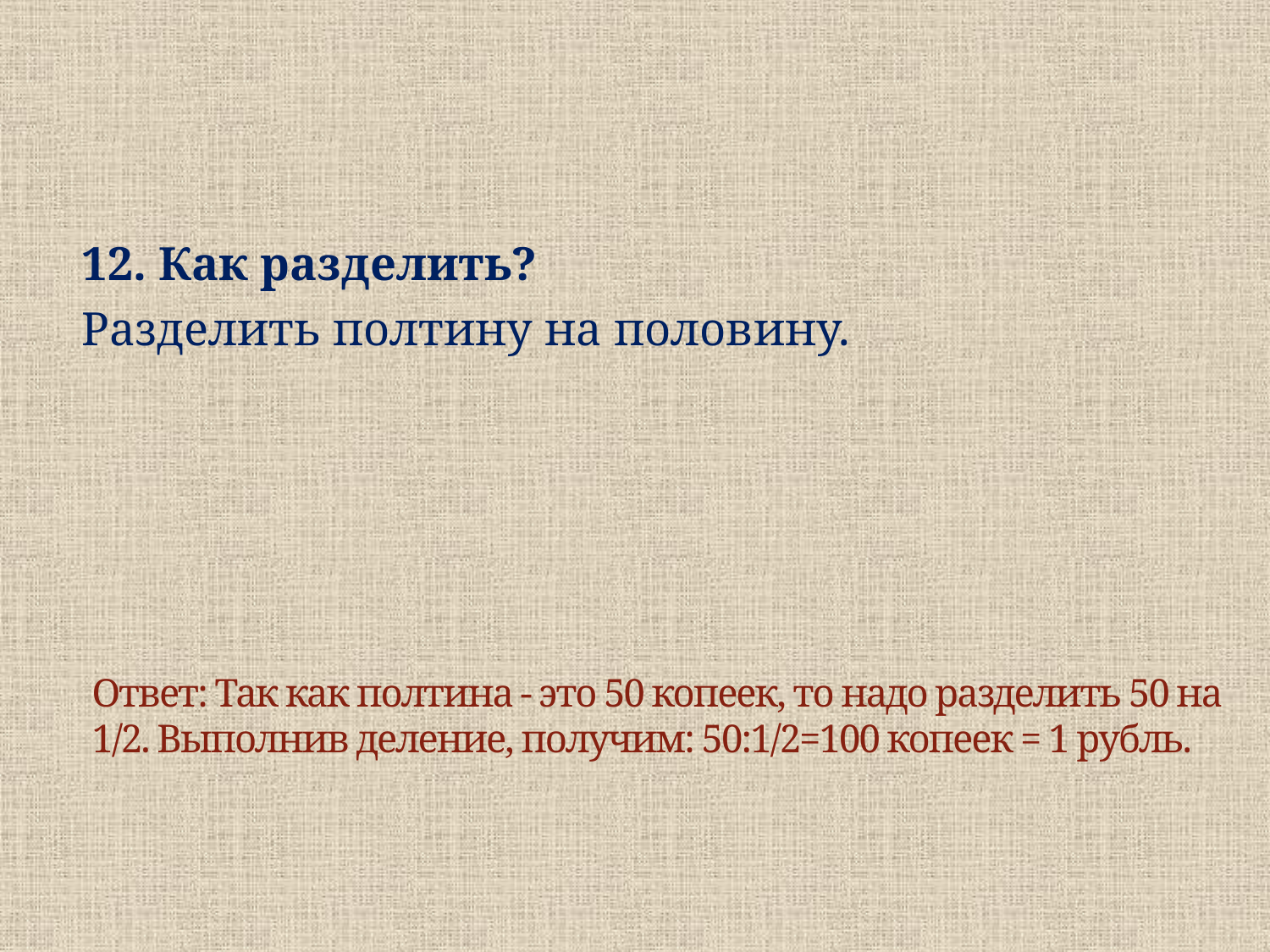

12. Как разделить?
Разделить полтину на половину.

# Ответ: Так как полтина - это 50 копеек, то надо разделить 50 на 1/2. Выполнив деление, получим: 50:1/2=100 копеек = 1 рубль.